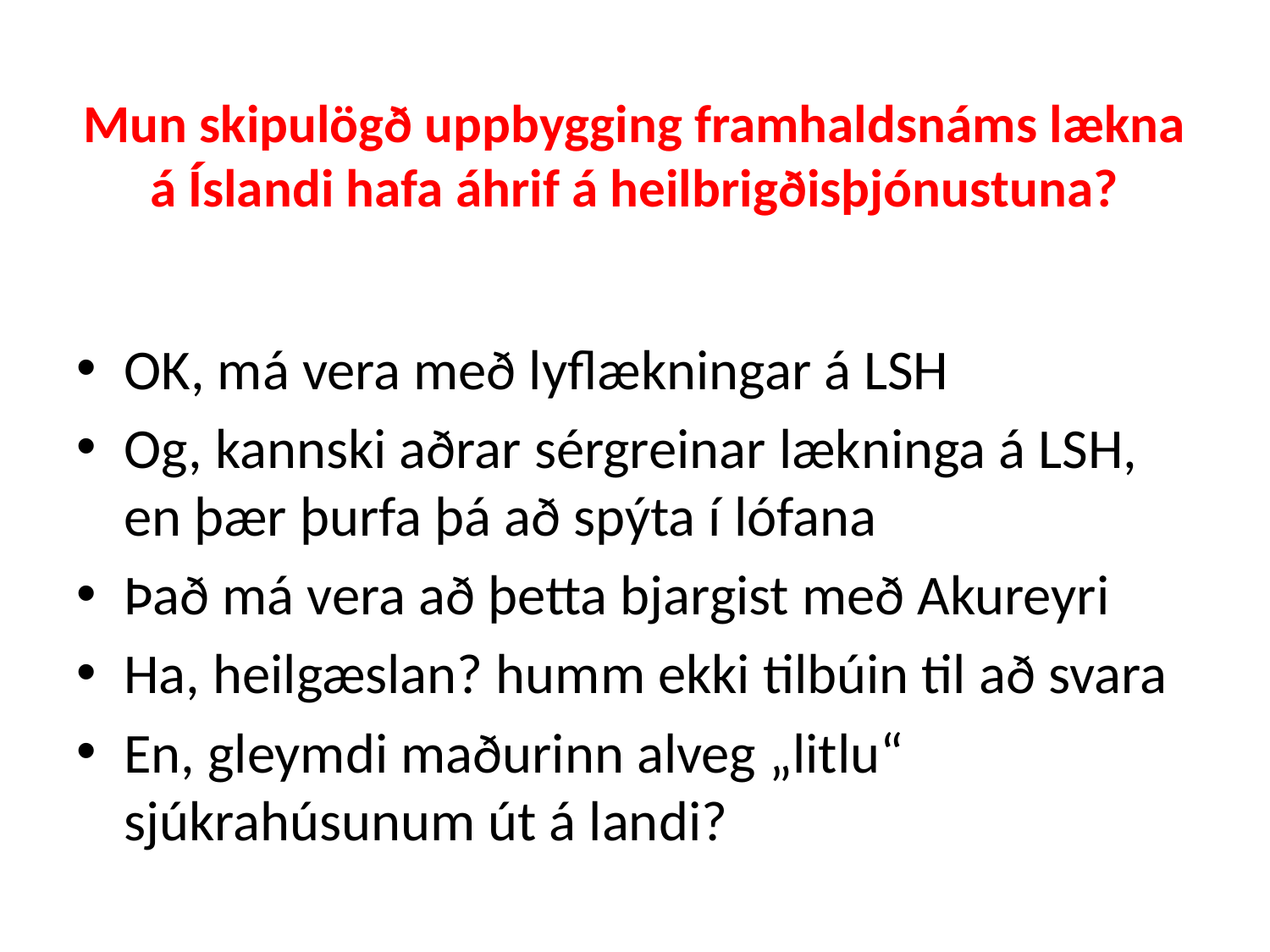

# Mun skipulögð uppbygging framhaldsnáms lækna á Íslandi hafa áhrif á heilbrigðisþjónustuna?
OK, má vera með lyflækningar á LSH
Og, kannski aðrar sérgreinar lækninga á LSH, en þær þurfa þá að spýta í lófana
Það má vera að þetta bjargist með Akureyri
Ha, heilgæslan? humm ekki tilbúin til að svara
En, gleymdi maðurinn alveg „litlu“ sjúkrahúsunum út á landi?